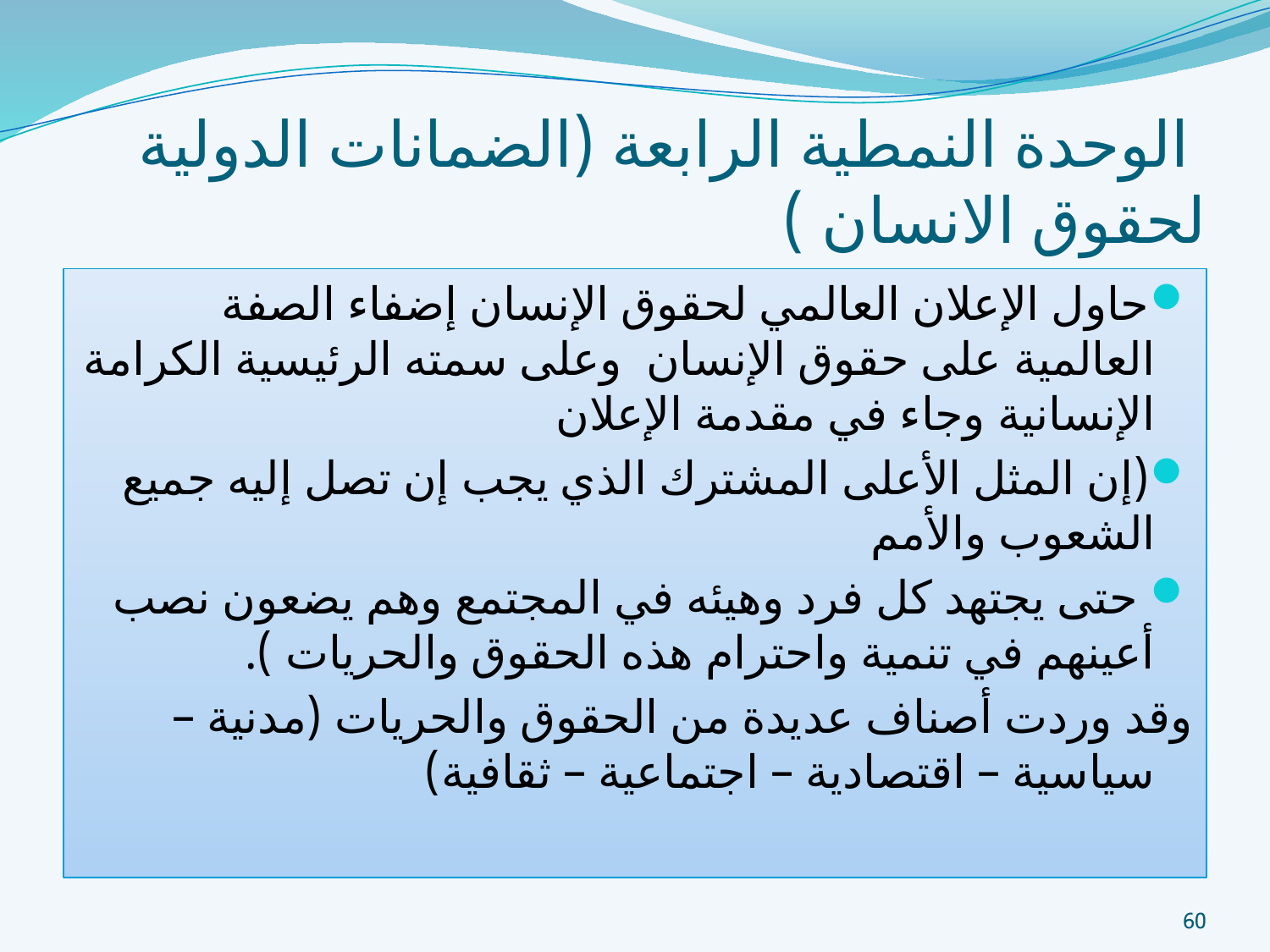

# الوحدة النمطية الرابعة (الضمانات الدولية لحقوق الانسان )
حاول الإعلان العالمي لحقوق الإنسان إضفاء الصفة العالمية على حقوق الإنسان  وعلى سمته الرئيسية الكرامة الإنسانية وجاء في مقدمة الإعلان
(إن المثل الأعلى المشترك الذي يجب إن تصل إليه جميع الشعوب والأمم
 حتى يجتهد كل فرد وهيئه في المجتمع وهم يضعون نصب أعينهم في تنمية واحترام هذه الحقوق والحريات ).
وقد وردت أصناف عديدة من الحقوق والحريات (مدنية –سياسية – اقتصادية – اجتماعية – ثقافية)

60